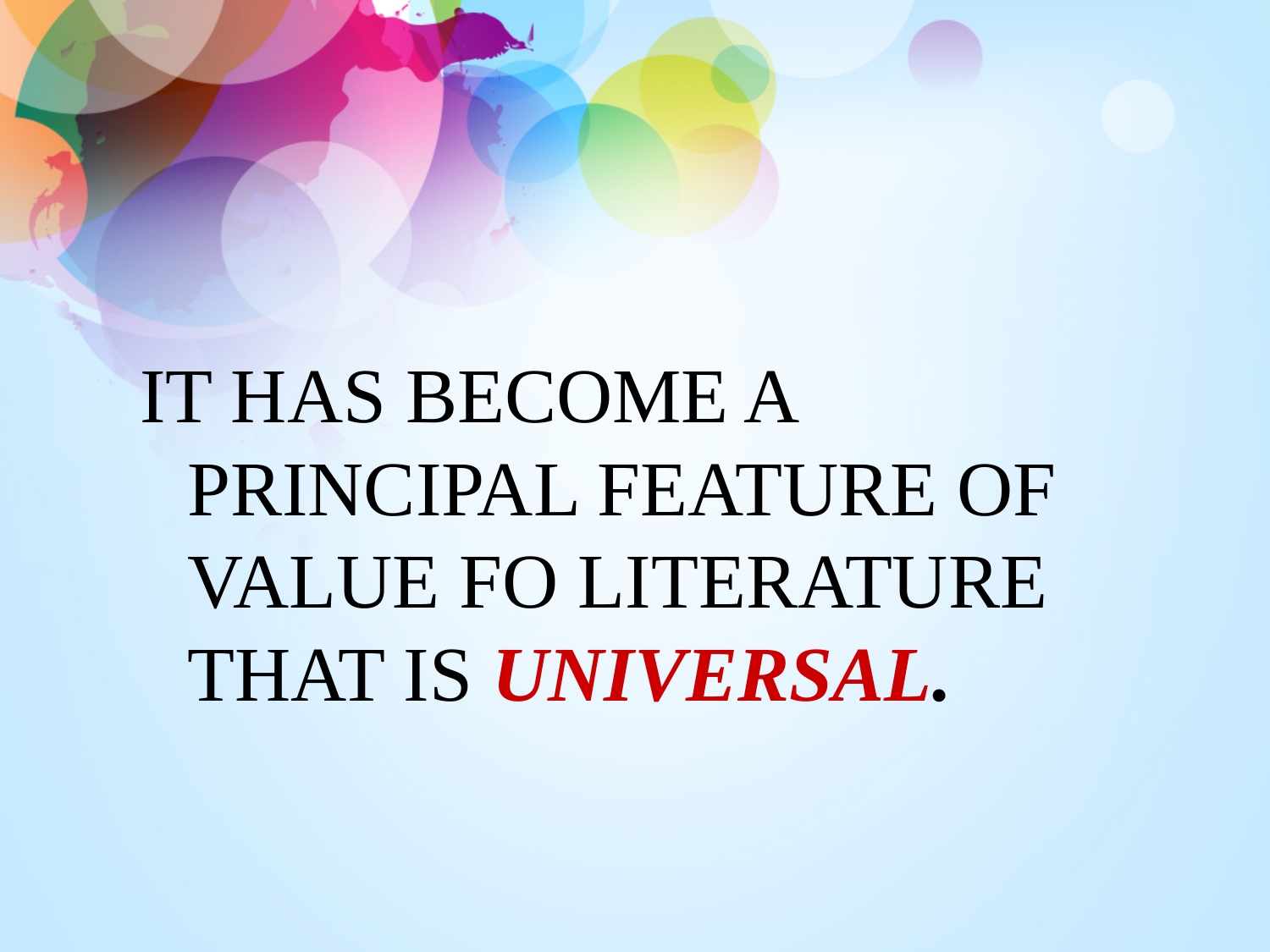

#
IT HAS BECOME A PRINCIPAL FEATURE OF VALUE FO LITERATURE THAT IS UNIVERSAL.